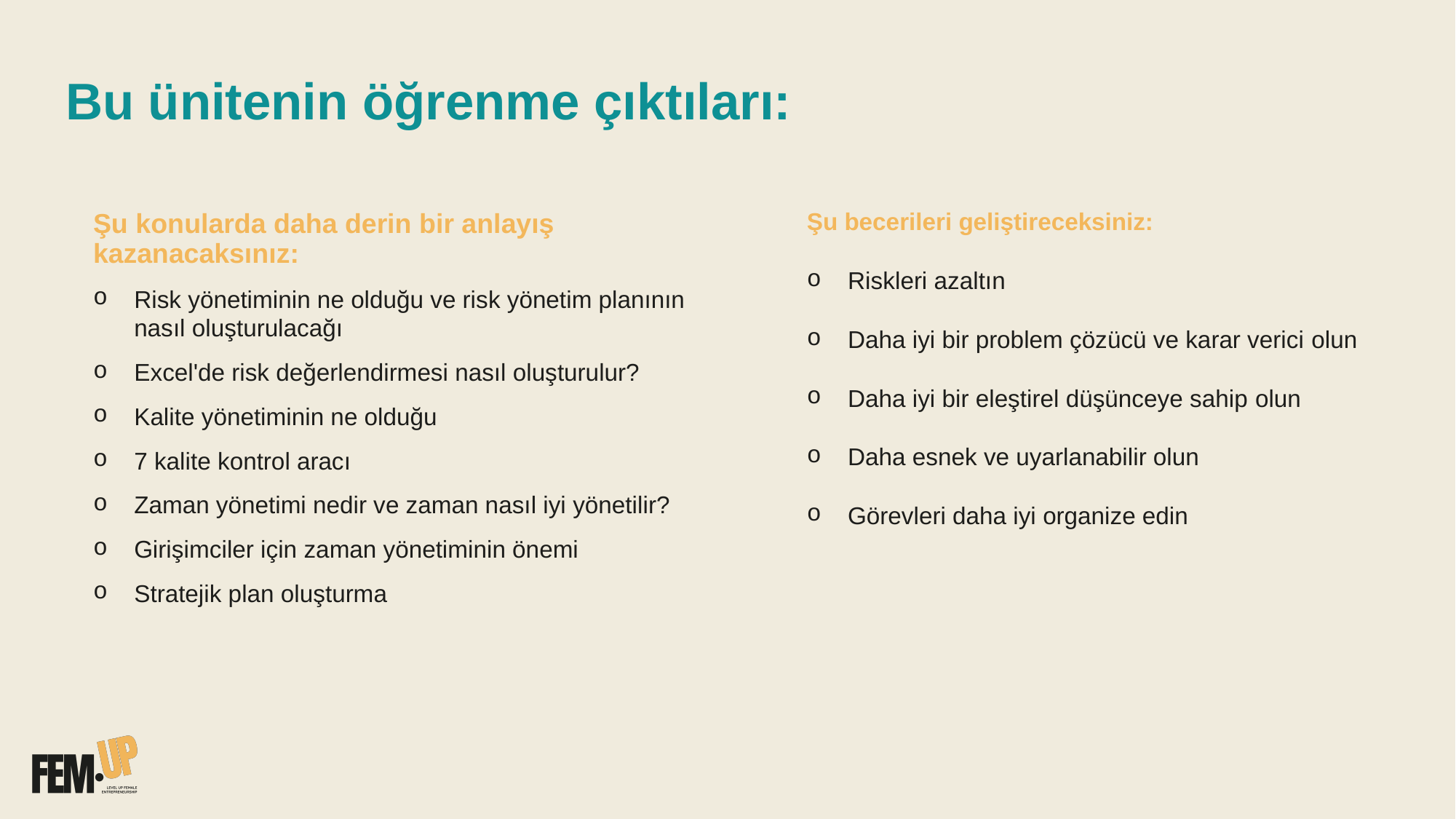

# Bu ünitenin öğrenme çıktıları:
Şu konularda daha derin bir anlayış kazanacaksınız:
Risk yönetiminin ne olduğu ve risk yönetim planının nasıl oluşturulacağı
Excel'de risk değerlendirmesi nasıl oluşturulur?
Kalite yönetiminin ne olduğu
7 kalite kontrol aracı
Zaman yönetimi nedir ve zaman nasıl iyi yönetilir?
Girişimciler için zaman yönetiminin önemi
Stratejik plan oluşturma
Şu becerileri geliştireceksiniz:
Riskleri azaltın
Daha iyi bir problem çözücü ve karar verici olun
Daha iyi bir eleştirel düşünceye sahip olun
Daha esnek ve uyarlanabilir olun
Görevleri daha iyi organize edin